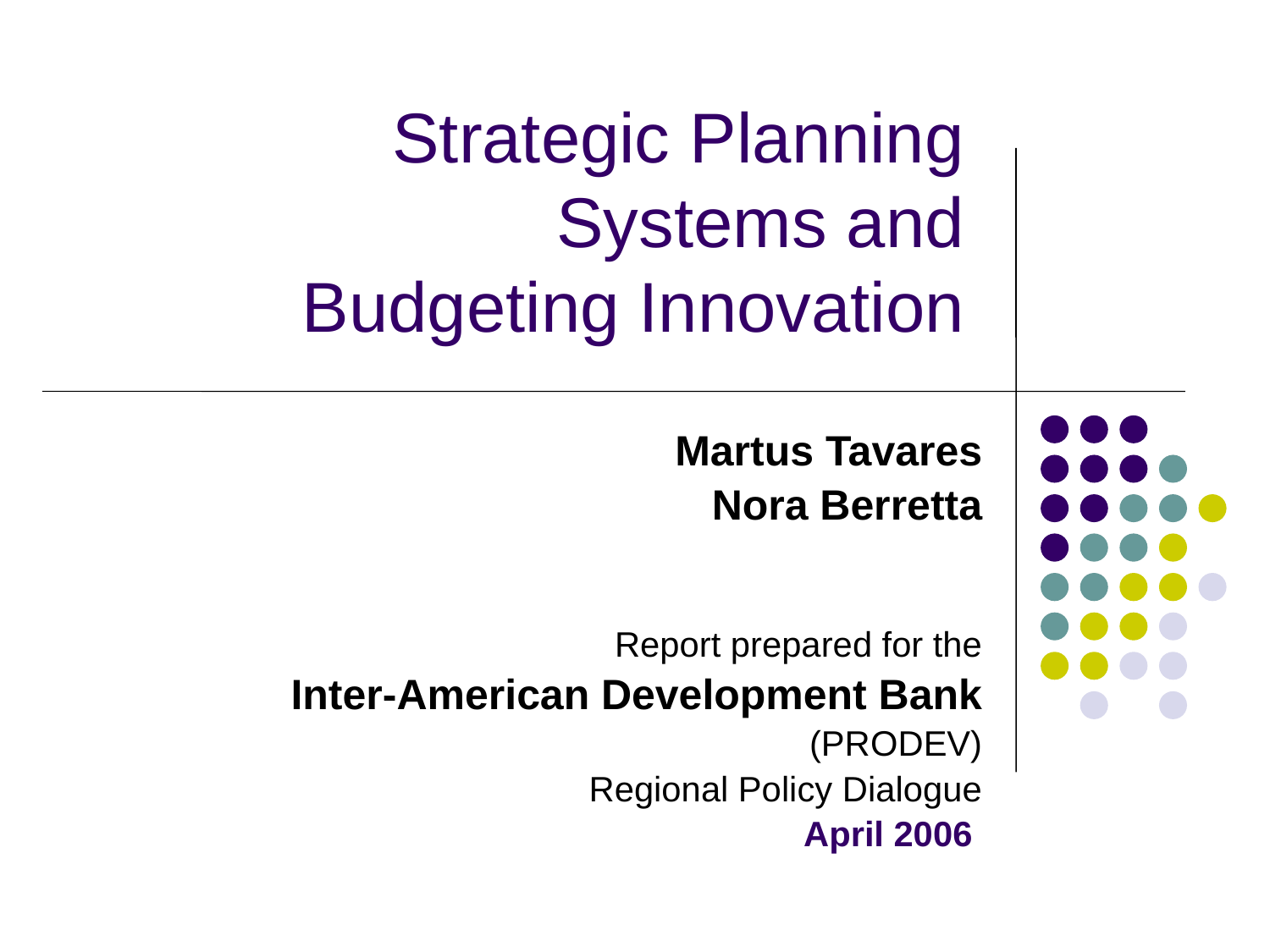

# Strategic Planning Systems and Budgeting Innovation
Martus Tavares
Nora Berretta

Report prepared for the
Inter-American Development Bank
(PRODEV)
Regional Policy Dialogue
April 2006